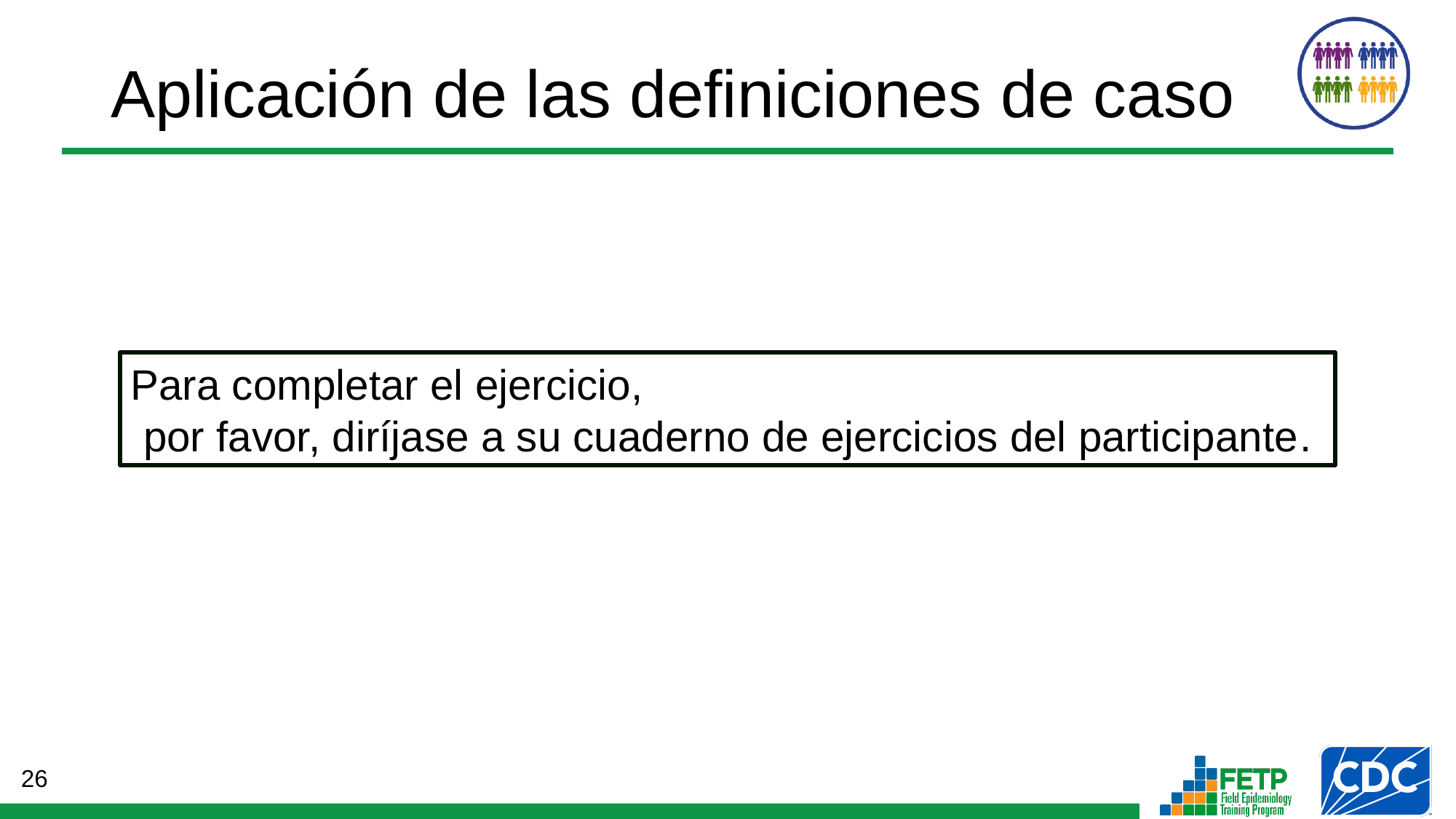

# Aplicación de las definiciones de caso